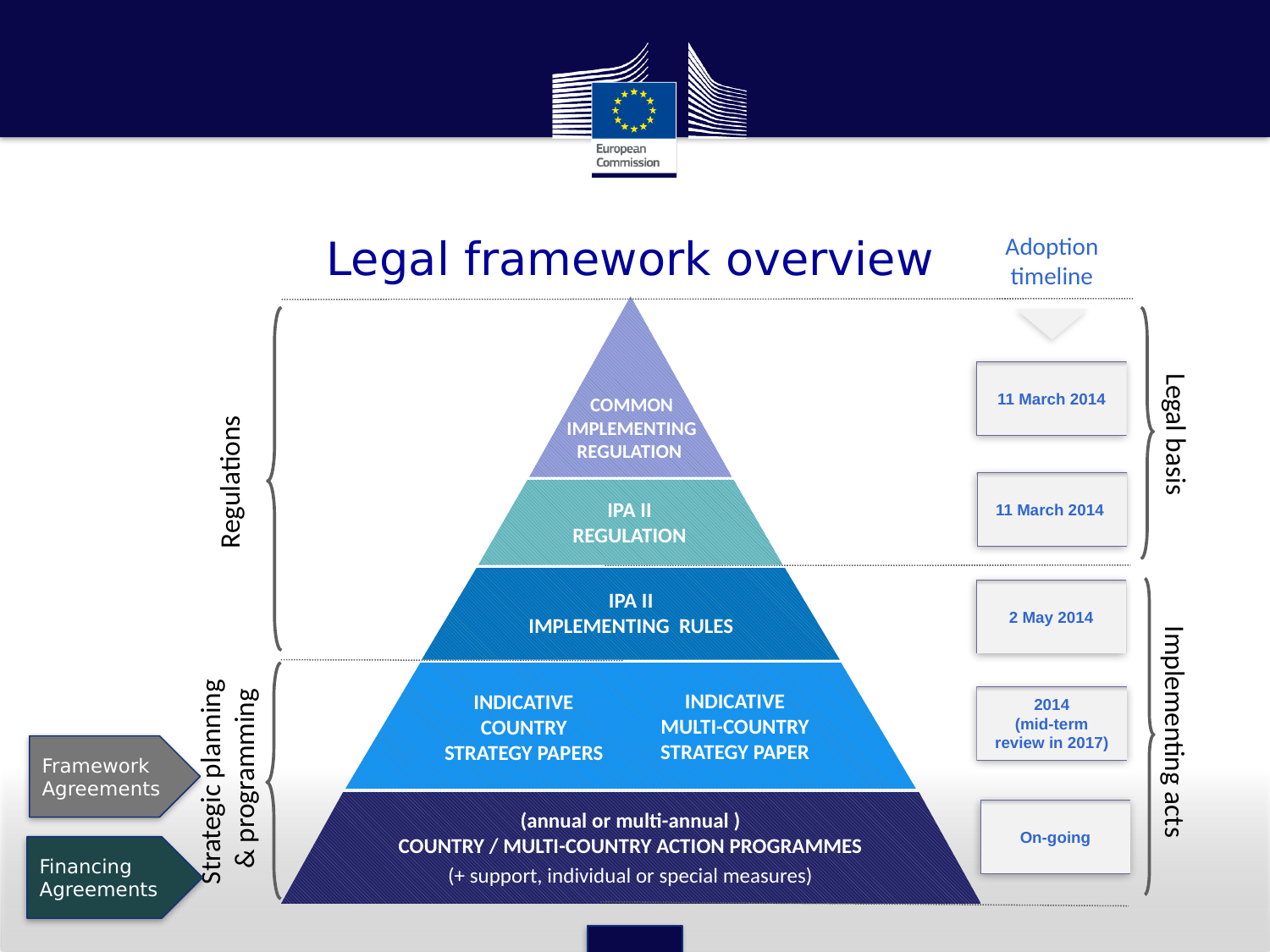

Legal framework overview
Adoption timeline

COMMON
IMPLEMENTING
REGULATION

11 March 2014
Legal basis
Regulations
11 March 2014

IPA II
REGULATION

IPA II
IMPLEMENTING  RULES

2 May 2014

INDICATIVE
MULTI-COUNTRY
STRATEGY PAPER
INDICATIVE
COUNTRY
STRATEGY PAPERS
2014
(mid-term review in 2017)

Implementing acts
Framework
Agreements
Strategic planning  & programming

(annual or multi-annual )
COUNTRY / MULTI-COUNTRY ACTION PROGRAMMES
(+ support, individual or special measures)
On-going
Financing
Agreements